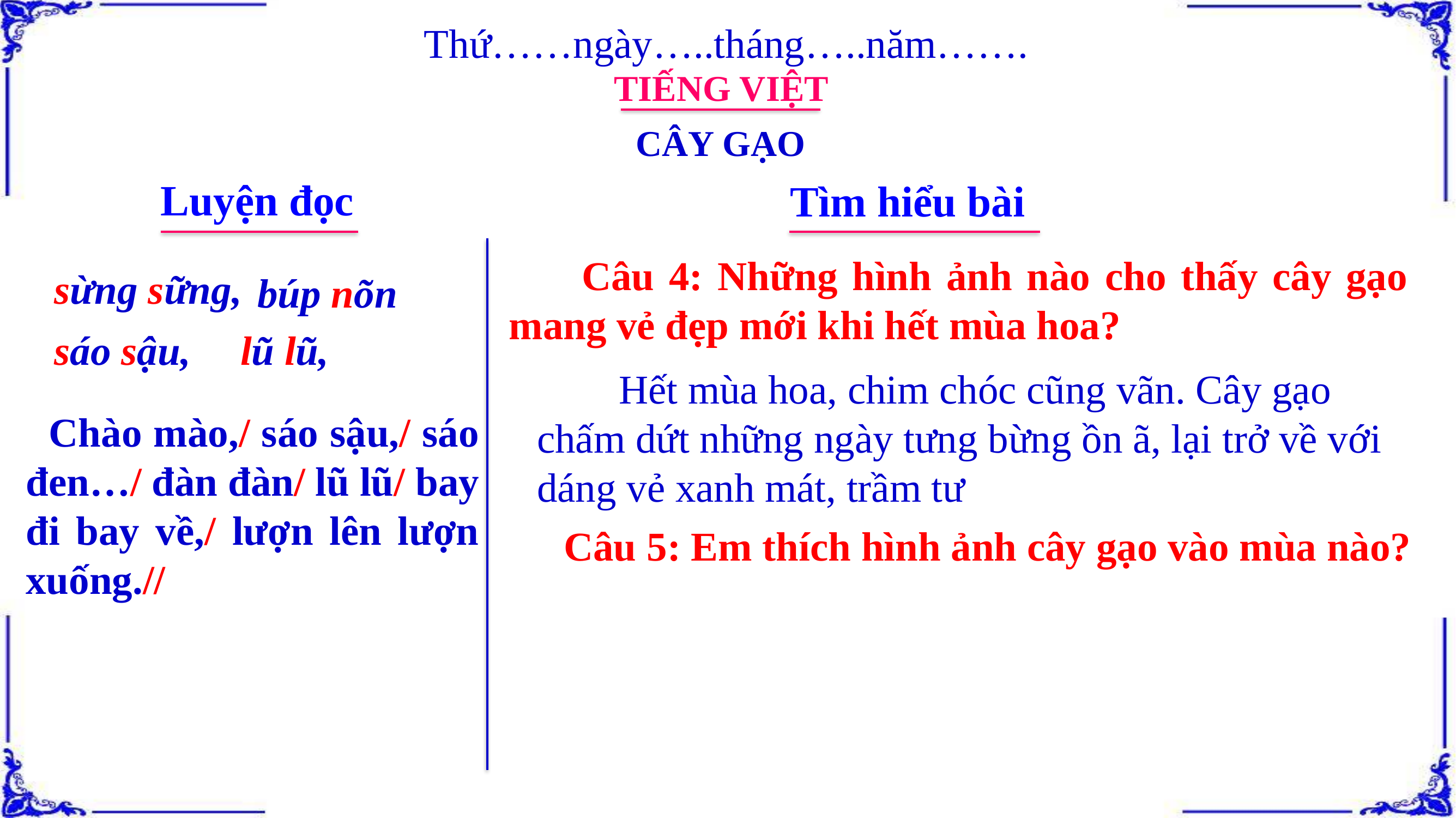

Thứ……ngày…..tháng…..năm…….
TIẾNG VIỆT
CÂY GẠO
Luyện đọc
Tìm hiểu bài
     Câu 4: Những hình ảnh nào cho thấy cây gạo mang vẻ đẹp mới khi hết mùa hoa?
sừng sững,
búp nõn
sáo sậu,
lũ lũ,
	Hết mùa hoa, chim chóc cũng vãn. Cây gạo chấm dứt những ngày tưng bừng ồn ã, lại trở về với dáng vẻ xanh mát, trầm tư
  Chào mào,/ sáo sậu,/ sáo đen…/ đàn đàn/ lũ lũ/ bay đi bay về,/ lượn lên lượn xuống.//
     Câu 5: Em thích hình ảnh cây gạo vào mùa nào?